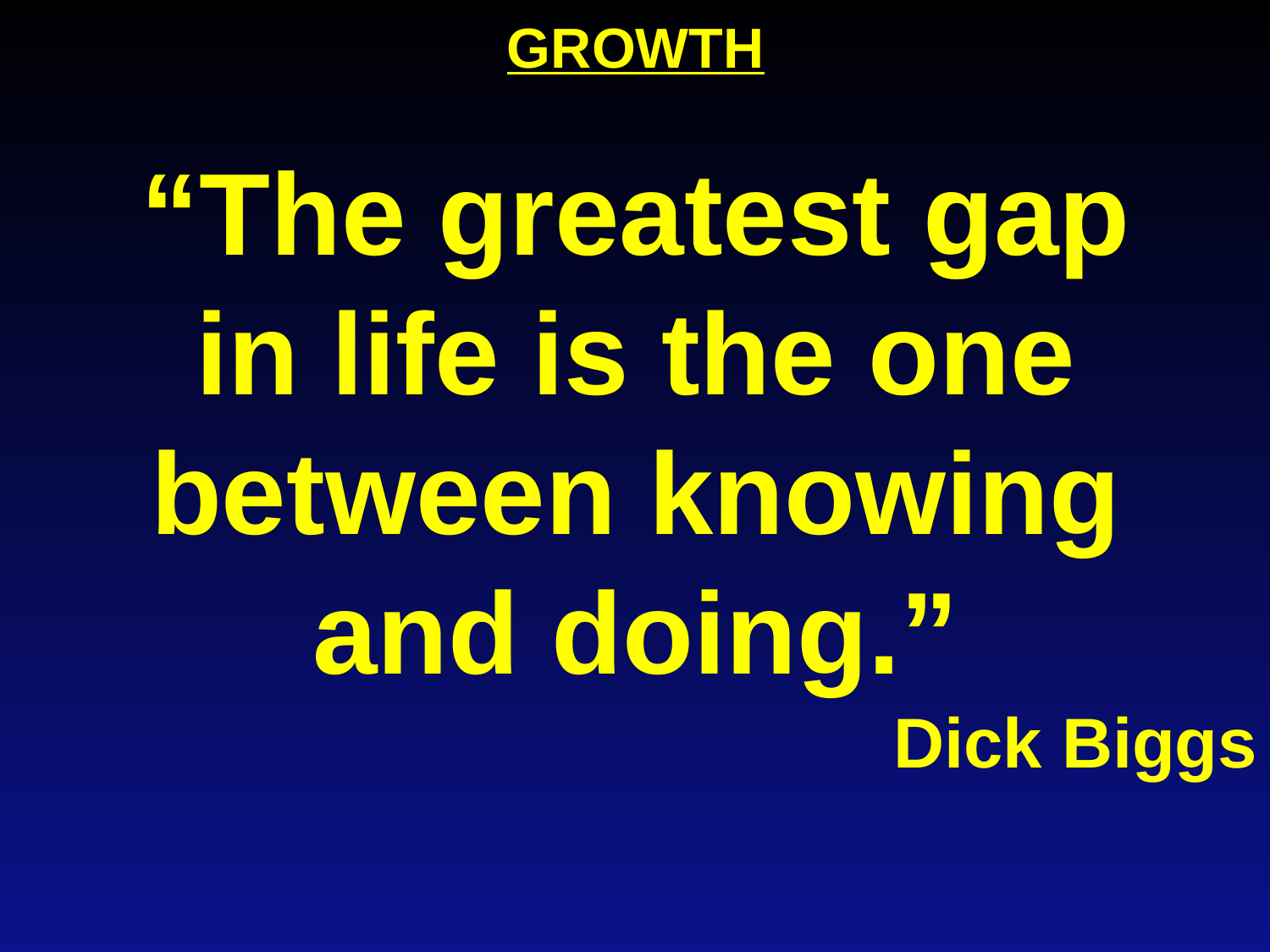

GROWTH

“The greatest gap
in life is the one between knowing
and doing.”
Dick Biggs